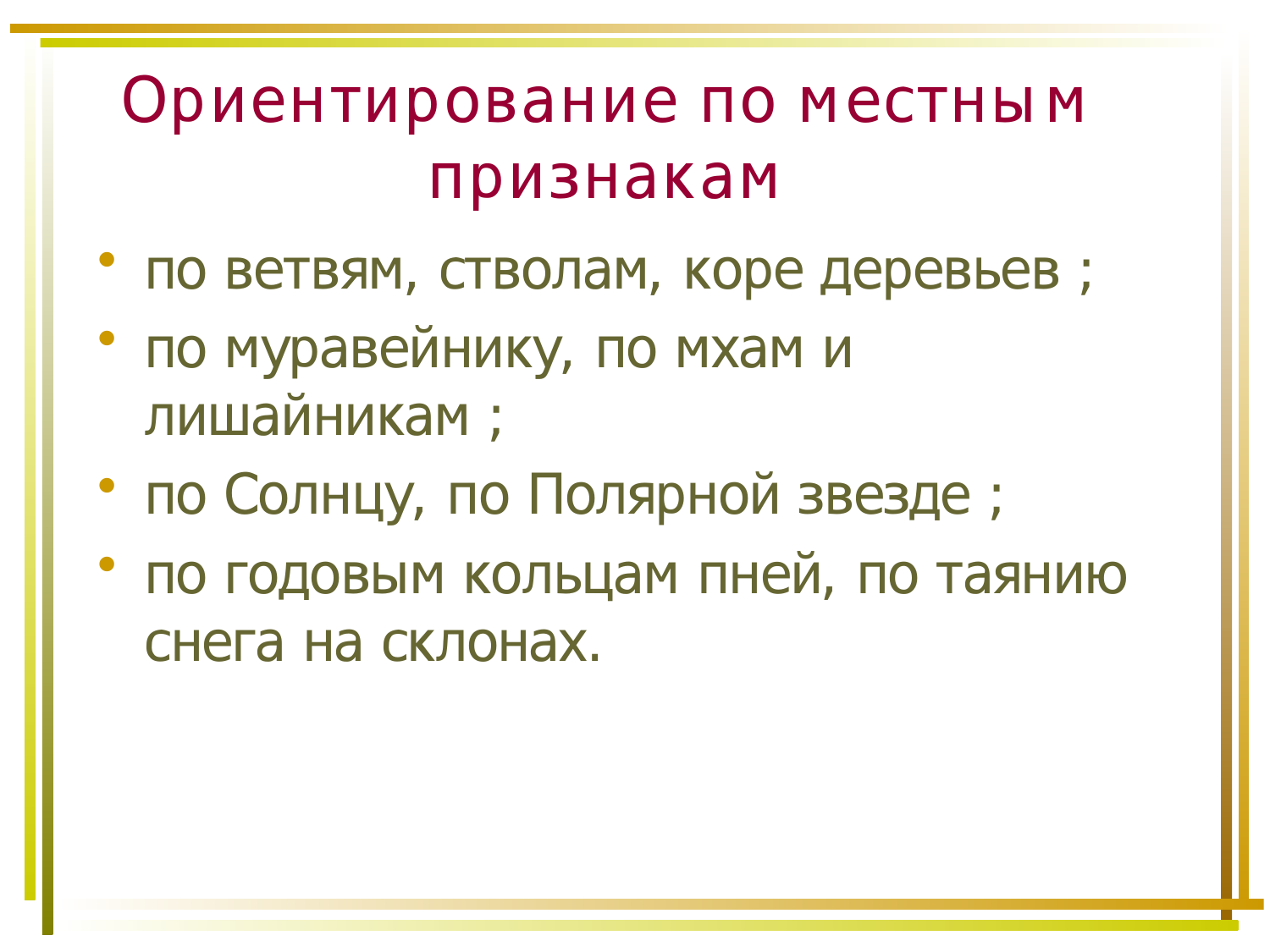

# Ориентирование по местным признакам
по ветвям, стволам, коре деревьев ;
по муравейнику, по мхам и лишайникам ;
по Солнцу, по Полярной звезде ;
по годовым кольцам пней, по таянию снега на склонах.